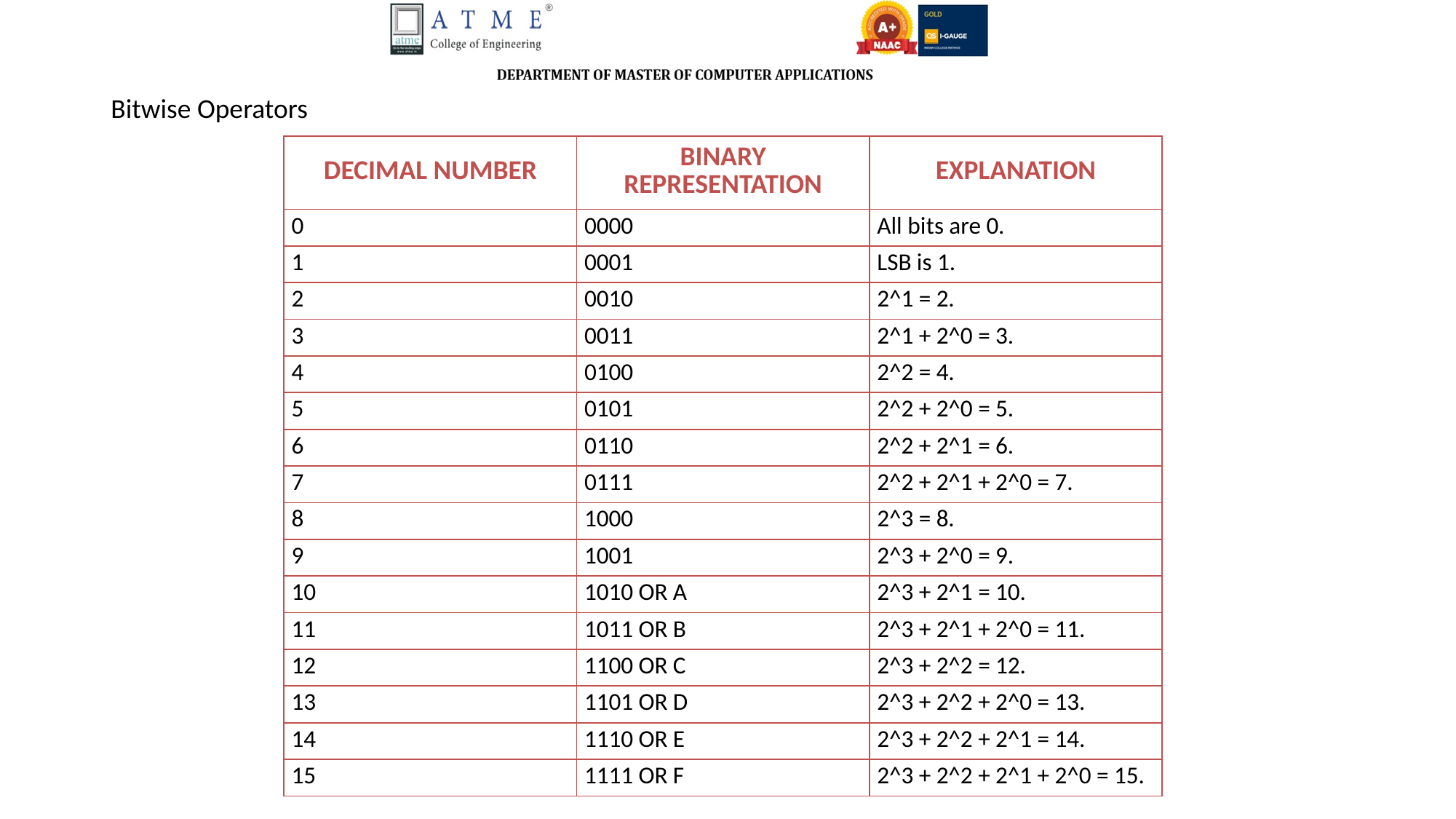

Bitwise Operators
| DECIMAL NUMBER | BINARY REPRESENTATION | EXPLANATION |
| --- | --- | --- |
| 0 | 0000 | All bits are 0. |
| 1 | 0001 | LSB is 1. |
| 2 | 0010 | 2^1 = 2. |
| 3 | 0011 | 2^1 + 2^0 = 3. |
| 4 | 0100 | 2^2 = 4. |
| 5 | 0101 | 2^2 + 2^0 = 5. |
| 6 | 0110 | 2^2 + 2^1 = 6. |
| 7 | 0111 | 2^2 + 2^1 + 2^0 = 7. |
| 8 | 1000 | 2^3 = 8. |
| 9 | 1001 | 2^3 + 2^0 = 9. |
| 10 | 1010 OR A | 2^3 + 2^1 = 10. |
| 11 | 1011 OR B | 2^3 + 2^1 + 2^0 = 11. |
| 12 | 1100 OR C | 2^3 + 2^2 = 12. |
| 13 | 1101 OR D | 2^3 + 2^2 + 2^0 = 13. |
| 14 | 1110 OR E | 2^3 + 2^2 + 2^1 = 14. |
| 15 | 1111 OR F | 2^3 + 2^2 + 2^1 + 2^0 = 15. |